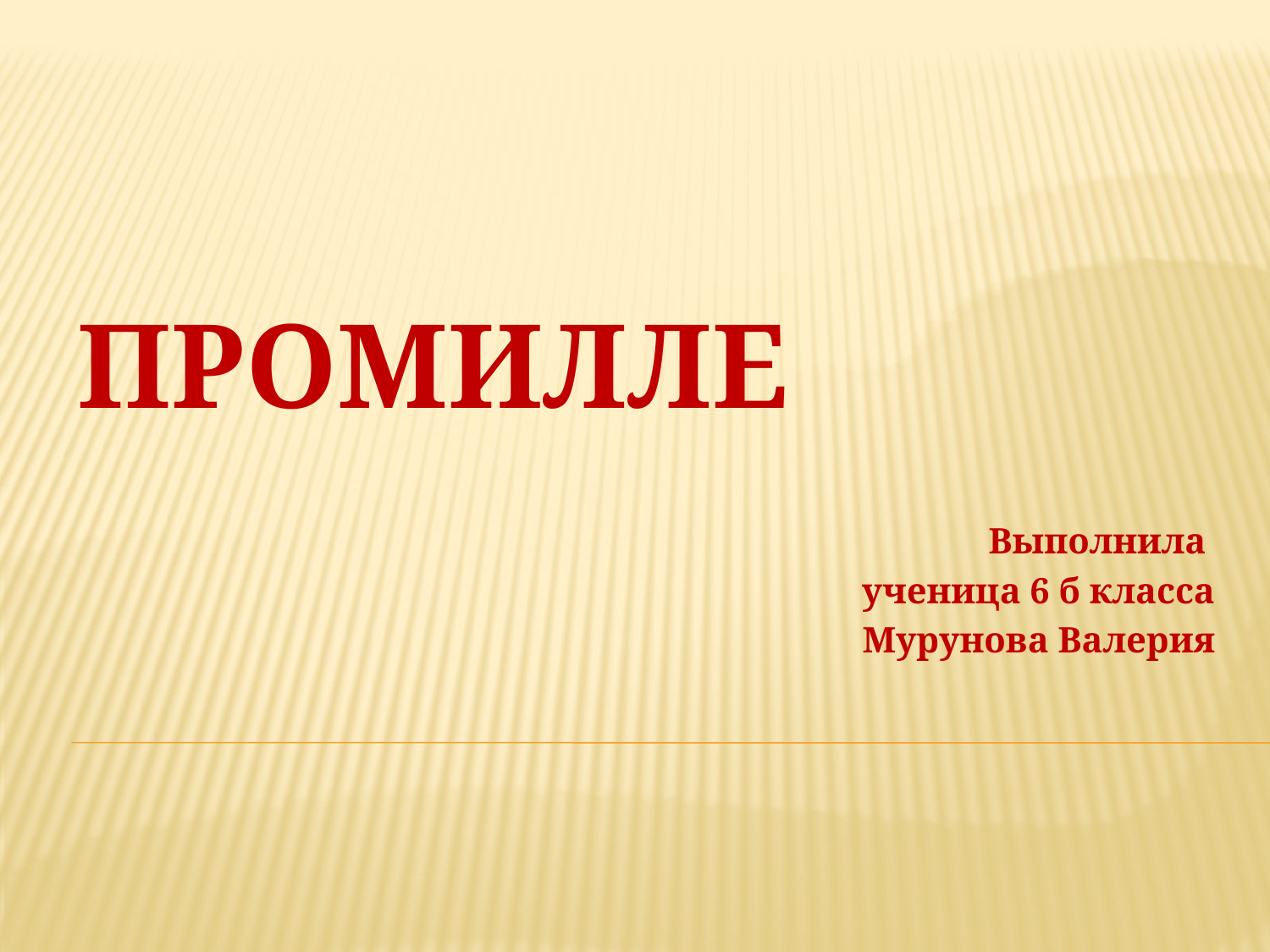

# ПРОМИЛЛЕ
Выполнила
ученица 6 б класса
Мурунова Валерия